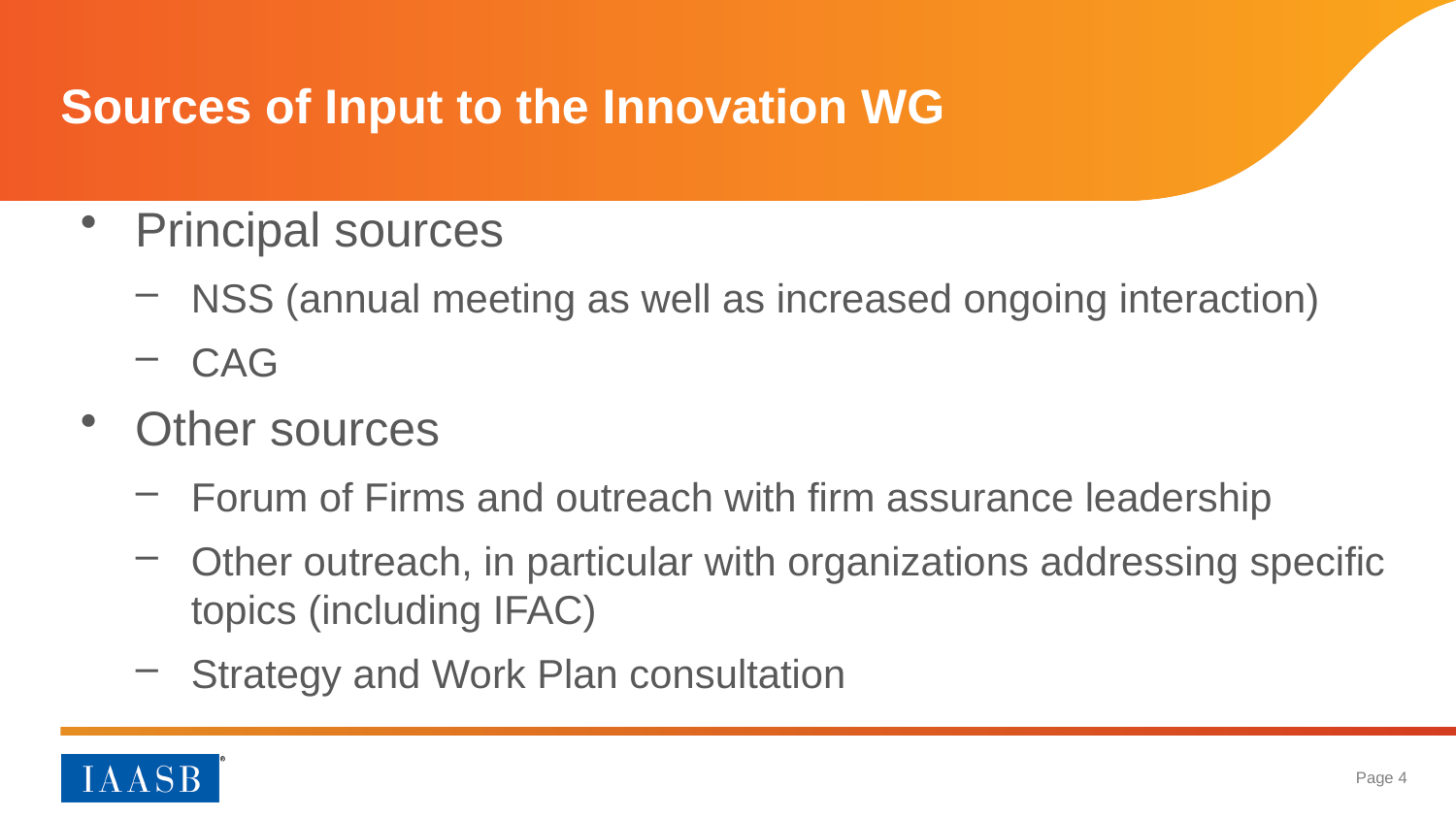

# Sources of Input to the Innovation WG
Principal sources
NSS (annual meeting as well as increased ongoing interaction)
CAG
Other sources
Forum of Firms and outreach with firm assurance leadership
Other outreach, in particular with organizations addressing specific topics (including IFAC)
Strategy and Work Plan consultation